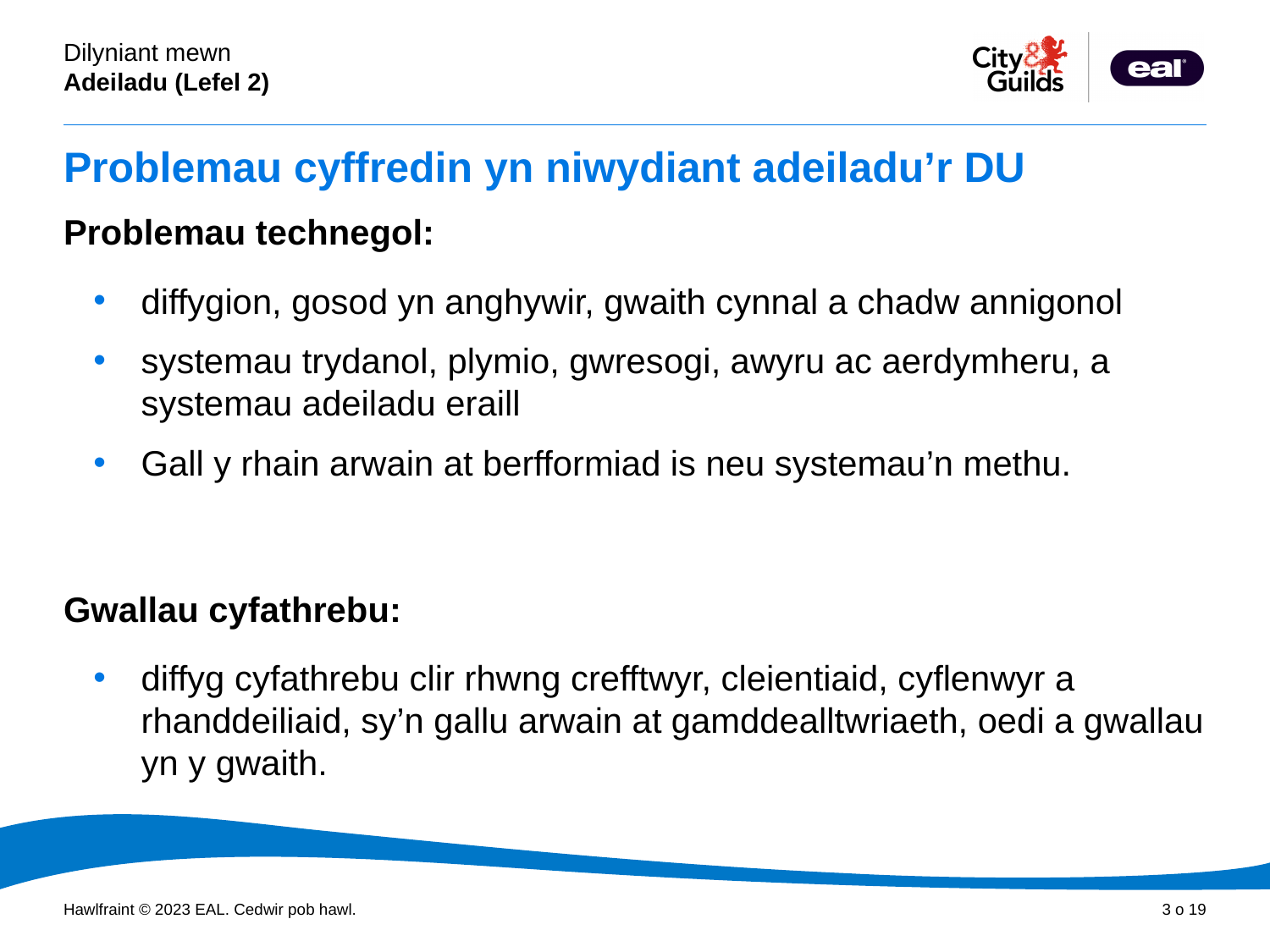

# Problemau cyffredin yn niwydiant adeiladu’r DU
Problemau technegol:
diffygion, gosod yn anghywir, gwaith cynnal a chadw annigonol
systemau trydanol, plymio, gwresogi, awyru ac aerdymheru, a systemau adeiladu eraill
Gall y rhain arwain at berfformiad is neu systemau’n methu.

Gwallau cyfathrebu:
diffyg cyfathrebu clir rhwng crefftwyr, cleientiaid, cyflenwyr a rhanddeiliaid, sy’n gallu arwain at gamddealltwriaeth, oedi a gwallau yn y gwaith.